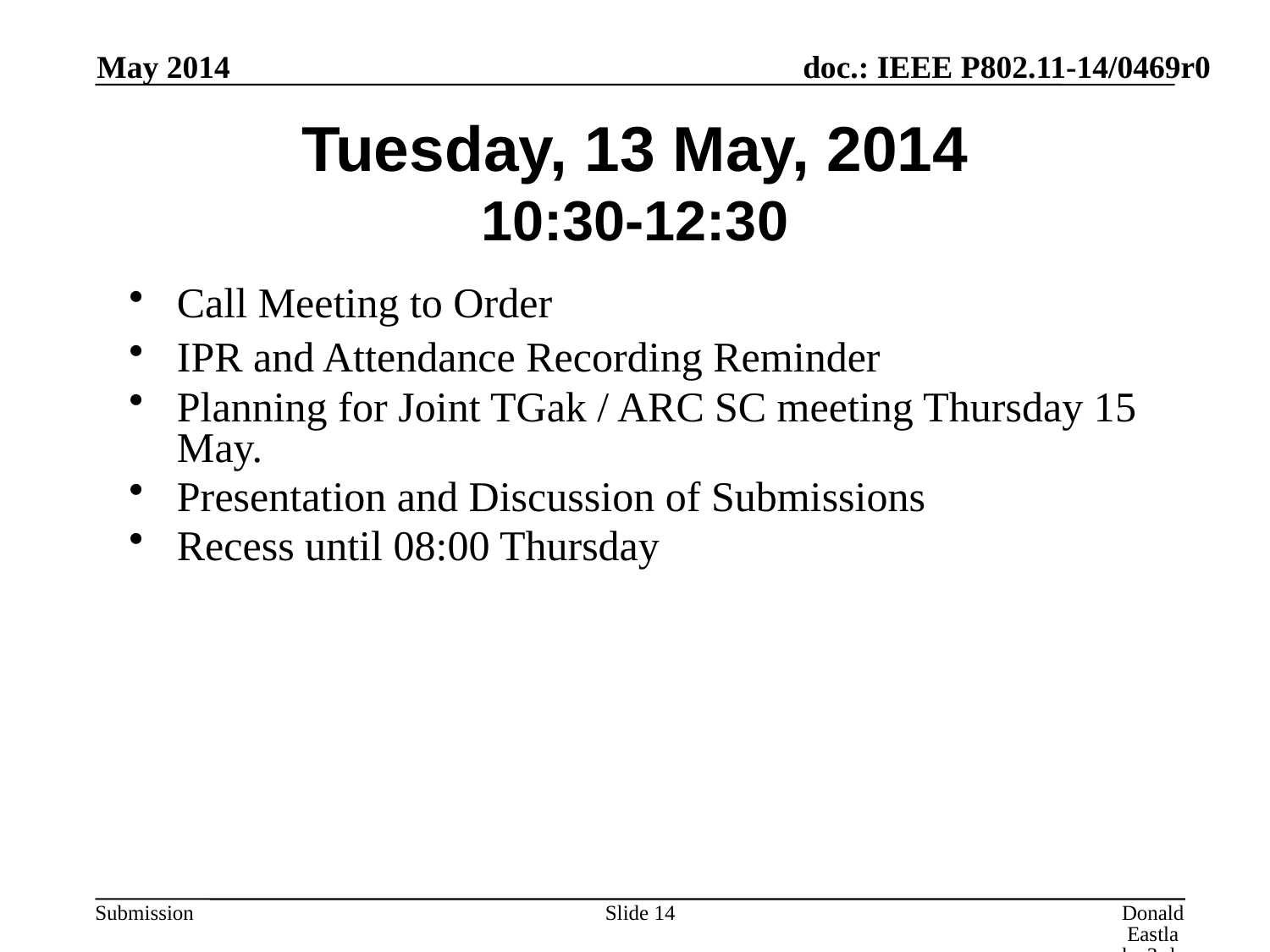

May 2014
# Tuesday, 13 May, 2014 10:30-12:30
Call Meeting to Order
IPR and Attendance Recording Reminder
Planning for Joint TGak / ARC SC meeting Thursday 15 May.
Presentation and Discussion of Submissions
Recess until 08:00 Thursday
Slide 14
Donald Eastlake 3rd, Huawei Technologies